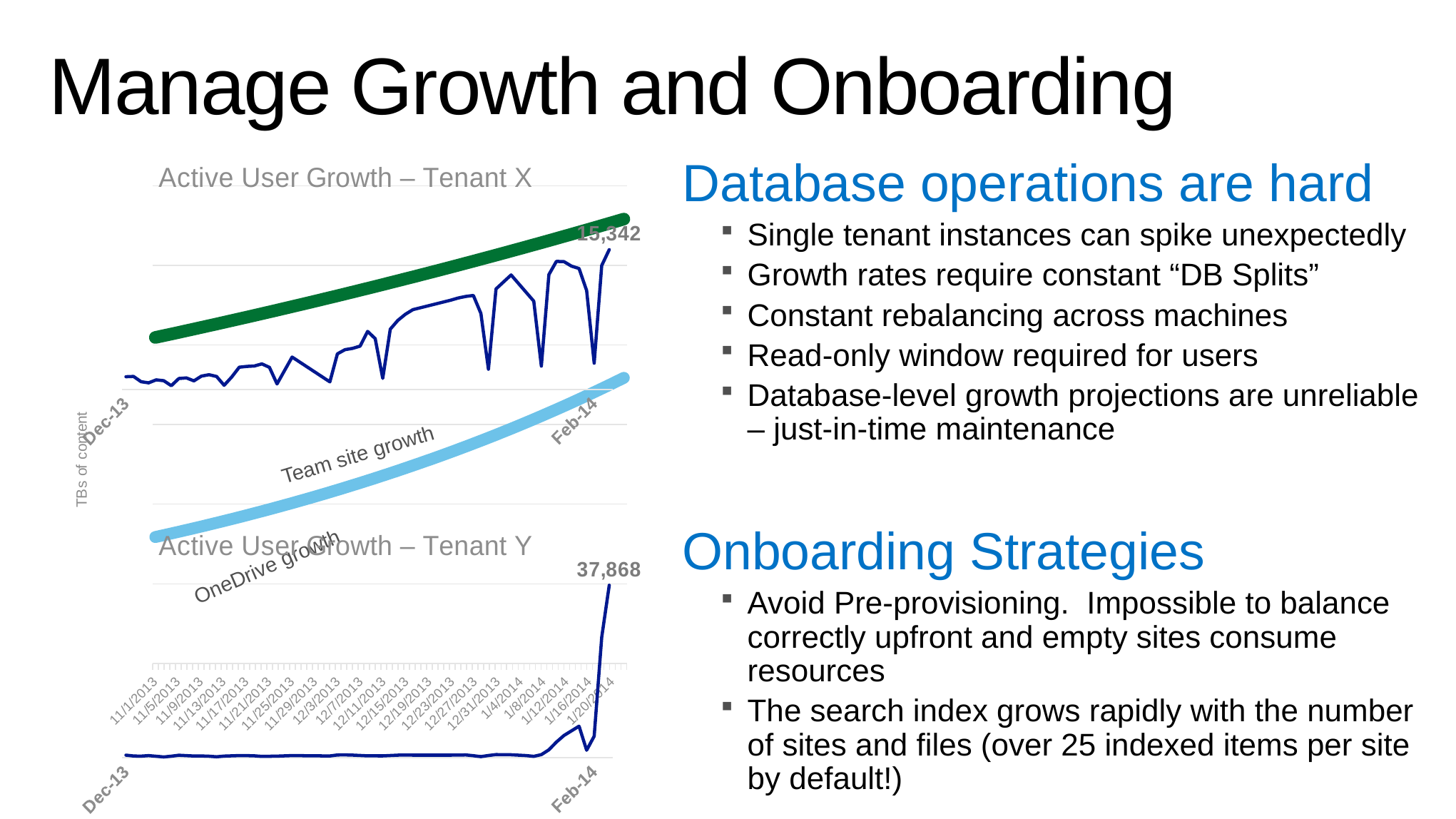

# Manage Growth and Onboarding

### Chart: Active User Growth – Tenant X

| Category | ActiveUsers |
|---|---|
| 41631 | 1389.0 |
| 41632 | 1422.0 |
| 41633 | 843.0 |
| 41634 | 717.0 |
| 41635 | 1049.0 |
| 41636 | 957.0 |
| 41637 | 406.0 |
| 41638 | 1196.0 |
| 41639 | 1259.0 |
| 41640 | 934.0 |
| 41641 | 1460.0 |
| 41642 | 1609.0 |
| 41643 | 1418.0 |
| 41644 | 449.0 |
| 41645 | 1355.0 |
| 41646 | 2432.0 |
| 41647 | 2524.0 |
| 41648 | 2569.0 |
| 41649 | 2801.0 |
| 41650 | 2414.0 |
| 41651 | 597.0 |
| 41653 | 3550.0 |
| 41658 | 823.0 |
| 41659 | 3898.0 |
| 41660 | 4356.0 |
| 41661 | 4500.0 |
| 41662 | 4744.0 |
| 41663 | 6364.0 |
| 41664 | 5573.0 |
| 41665 | 1214.0 |
| 41666 | 6611.0 |
| 41667 | 7577.0 |
| 41668 | 8245.0 |
| 41669 | 8753.0 |
| 41674 | 9791.0 |
| 41675 | 10033.0 |
| 41676 | 10205.0 |
| 41677 | 10311.0 |
| 41678 | 8334.0 |
| 41679 | 2215.0 |
| 41680 | 11028.0 |
| 41682 | 12562.0 |
| 41685 | 9684.0 |
| 41686 | 2554.0 |
| 41687 | 12602.0 |
| 41688 | 14054.0 |
| 41689 | 14023.0 |
| 41690 | 13528.0 |
| 41691 | 13271.0 |
| 41692 | 10850.0 |
| 41693 | 2876.0 |
| 41694 | 13599.0 |
| 41695 | 15342.0 |
Database operations are hard
Single tenant instances can spike unexpectedly
Growth rates require constant “DB Splits”
Constant rebalancing across machines
Read-only window required for users
Database-level growth projections are unreliable – just-in-time maintenance

Onboarding Strategies
Avoid Pre-provisioning.  Impossible to balance correctly upfront and empty sites consume resources
The search index grows rapidly with the number of sites and files (over 25 indexed items per site by default!)

### Chart

| Category | SD Pro | Team Site |
|---|---|---|
| 41579 | 132.29623413085938 | 50.20126247406006 |
| 41580 | 189.48725700378418 | 70.9063024520874 |
| 41581 | 229.49534130096436 | 86.56797409057617 |
| 41582 | 197.66758728027344 | 75.75137329101562 |
| 41583 | 218.05688953399658 | 83.06496524810791 |
| 41584 | 230.7742567062378 | 89.93304347991943 |
| 41585 | 196.3585958480835 | 77.56098461151123 |
| 41586 | 202.6360273361206 | 79.06219673156738 |
| 41587 | 206.79221630096436 | 85.06863021850586 |
| 41588 | 211.88832569122314 | 84.73705863952637 |
| 41589 | 212.9640645980835 | 87.70953464508057 |
| 41590 | 213.0324831008911 | 86.98877811431885 |
| 41591 | 244.0968780517578 | 99.39538764953613 |
| 41592 | 236.9140567779541 | 100.3149061203003 |
| 41593 | 199.3691921234131 | 88.83961963653564 |
| 41594 | 215.24322032928467 | 87.36756038665771 |
| 41595 | 208.97152996063232 | 83.37122058868408 |
| 41596 | 215.3235502243042 | 92.86269283294678 |
| 41597 | 220.8965244293213 | 92.86587905883789 |
| 41598 | 215.66191577911377 | 95.0371322631836 |
| 41599 | 209.89545345306396 | 94.25751876831055 |
| 41600 | 194.63947772979736 | 89.18649291992188 |
| 41601 | 234.32107734680176 | 108.00149631500244 |
| 41602 | 235.1819543838501 | 104.43716144561768 |
| 41603 | 224.86794471740723 | 102.71681690216064 |
| 41604 | 242.18441486358643 | 111.3892707824707 |
| 41605 | 234.69080543518066 | 107.96344947814941 |
| 41606 | 233.9238338470459 | 107.92452716827393 |
| 41607 | 224.63832759857178 | 108.35103034973145 |
| 41608 | 171.99584865570068 | 77.40956211090088 |
| 41609 | 252.05036067962646 | 118.46041965484619 |
| 41610 | 235.88883590698242 | 112.86861610412598 |
| 41611 | 228.90562629699707 | 110.49668502807617 |
| 41612 | 250.10651206970215 | 121.34453010559082 |
| 41613 | 240.50770950317383 | 115.64090633392334 |
| 41614 | 247.45021438598633 | 126.00676345825195 |
| 41615 | 237.14628410339355 | 117.69000625610352 |
| 41616 | 244.2348918914795 | 121.7419261932373 |
| 41617 | 254.45427131652832 | 126.11225891113281 |
| 41618 | 254.45427131652832 | 126.11225891113281 |
| 41619 | 254.45427131652832 | 126.11225891113281 |
| 41620 | 254.45427131652832 | 126.11225891113281 |
| 41621 | 254.45427131652832 | 126.11225891113281 |
| 41622 | 236.3547601699829 | 127.86803722381592 |
| 41623 | 225.76440334320068 | 115.73316669464111 |
| 41624 | 254.92166137695312 | 131.92283630371094 |
| 41625 | 249.36440181732178 | 131.24921035766602 |
| 41626 | 250.6022138595581 | 136.83064651489258 |
| 41627 | 262.3834981918335 | 141.07549858093262 |
| 41628 | 262.80103492736816 | 142.86966228485107 |
| 41629 | 260.3261671066284 | 143.8978385925293 |
| 41630 | 263.86023235321045 | 143.56048488616943 |
| 41631 | 257.22162532806396 | 143.18920040130615 |
| 41632 | 258.0299015045166 | 142.1559534072876 |
| 41633 | 275.5562400817871 | 150.80829620361328 |
| 41634 | 265.38611602783203 | 145.7440643310547 |
| 41635 | 257.2568244934082 | 144.6303253173828 |
| 41636 | 254.1640338897705 | 143.00551795959473 |
| 41637 | 272.62171936035156 | 149.42001152038574 |
| 41638 | 259.76092433929443 | 146.7145824432373 |
| 41639 | 267.9994869232178 | 151.15117835998535 |
| 41640 | 269.31268978118896 | 151.22653579711914 |
| 41641 | 266.56080436706543 | 148.90535068511963 |
| 41642 | 253.20974922180176 | 144.84281826019287 |
| 41643 | 245.6286792755127 | 133.6220531463623 |
| 41644 | 274.0107364654541 | 153.34538459777832 |
| 41645 | 254.05598831176758 | 146.04987049102783 |
| 41646 | 268.7073965072632 | 152.82706260681152 |
| 41647 | 253.693452835083 | 149.36546421051025 |
| 41648 | 260.6559886932373 | 152.73813915252686 |
| 41649 | 257.4602870941162 | 157.09659957885742 |
| 41650 | 207.5085563659668 | 122.77665615081787 |
| 41651 | 257.70356464385986 | 155.10911560058594 |
| 41652 | 267.7236089706421 | 158.85888576507568 |
| 41653 | 261.64581871032715 | 158.6072998046875 |
| 41654 | 272.31543254852295 | 164.3517189025879 |
| 41655 | 272.70005798339844 | 163.91124534606934 |
| 41656 | 240.65693950653076 | 145.61434650421143 |
| 41657 | 272.35112380981445 | 168.30059432983398 |
| 41658 | 271.91707611083984 | 166.232892036438 |
| 41659 | 266.0408887863159 | 166.17291641235352 |
| 41660 | 277.9198341369629 | 171.70379161834717 |
| 41661 | 261.54152488708496 | 164.5457763671875 |
Team site growth

### Chart: Active User Growth – Tenant Y

| Category | ActiveUsers |
|---|---|
| 41631 | 556.0 |
| 41632 | 378.0 |
| 41633 | 348.0 |
| 41634 | 457.0 |
| 41635 | 319.0 |
| 41636 | 161.0 |
| 41637 | 327.0 |
| 41638 | 539.0 |
| 41640 | 376.0 |
| 41641 | 387.0 |
| 41642 | 328.0 |
| 41643 | 196.0 |
| 41644 | 355.0 |
| 41646 | 467.0 |
| 41647 | 460.0 |
| 41648 | 409.0 |
| 41649 | 292.0 |
| 41651 | 350.0 |
| 41653 | 469.0 |
| 41658 | 387.0 |
| 41659 | 601.0 |
| 41660 | 616.0 |
| 41661 | 569.0 |
| 41663 | 408.0 |
| 41665 | 405.0 |
| 41667 | 563.0 |
| 41668 | 584.0 |
| 41669 | 558.0 |
| 41674 | 557.0 |
| 41675 | 581.0 |
| 41676 | 606.0 |
| 41677 | 437.0 |
| 41678 | 234.0 |
| 41679 | 485.0 |
| 41680 | 675.0 |
| 41681 | 657.0 |
| 41682 | 643.0 |
| 41684 | 469.0 |
| 41685 | 298.0 |
| 41686 | 674.0 |
| 41687 | 1737.0 |
| 41688 | 3430.0 |
| 41689 | 4877.0 |
| 41691 | 6922.0 |
| 41692 | 1645.0 |
| 41693 | 4721.0 |
| 41694 | 26448.0 |
| 41695 | 37868.0 |
|  | None |
|  | None |
|  | None |
|  | None |
|  | None |
OneDrive growth